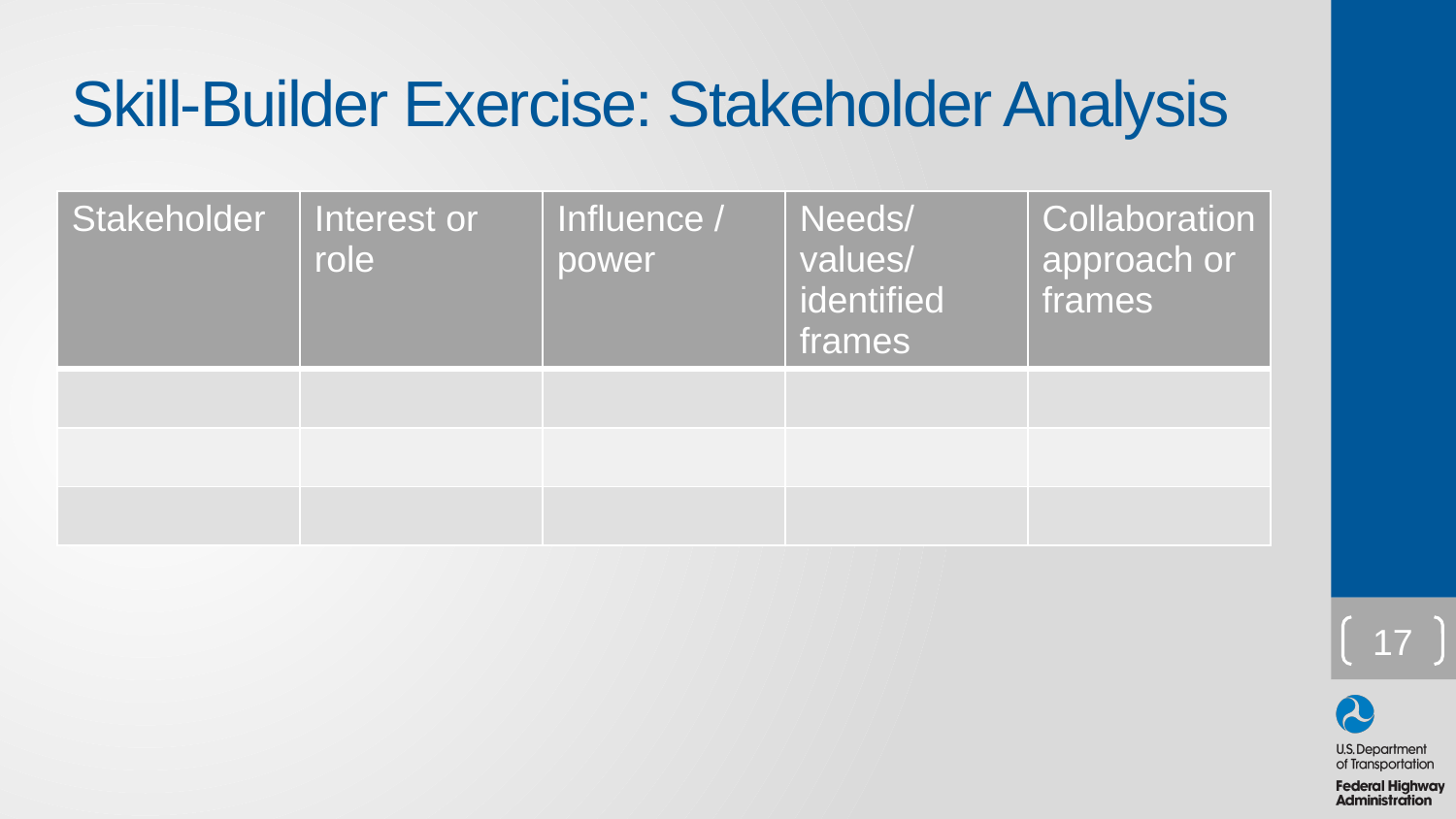

# Skill-Builder Exercise: Stakeholder Analysis
| Stakeholder | Interest or role | Influence / power | Needs/ values/ identified frames | Collaboration approach or frames |
| --- | --- | --- | --- | --- |
|  |  |  |  |  |
|  |  |  |  |  |
|  |  |  |  |  |
17